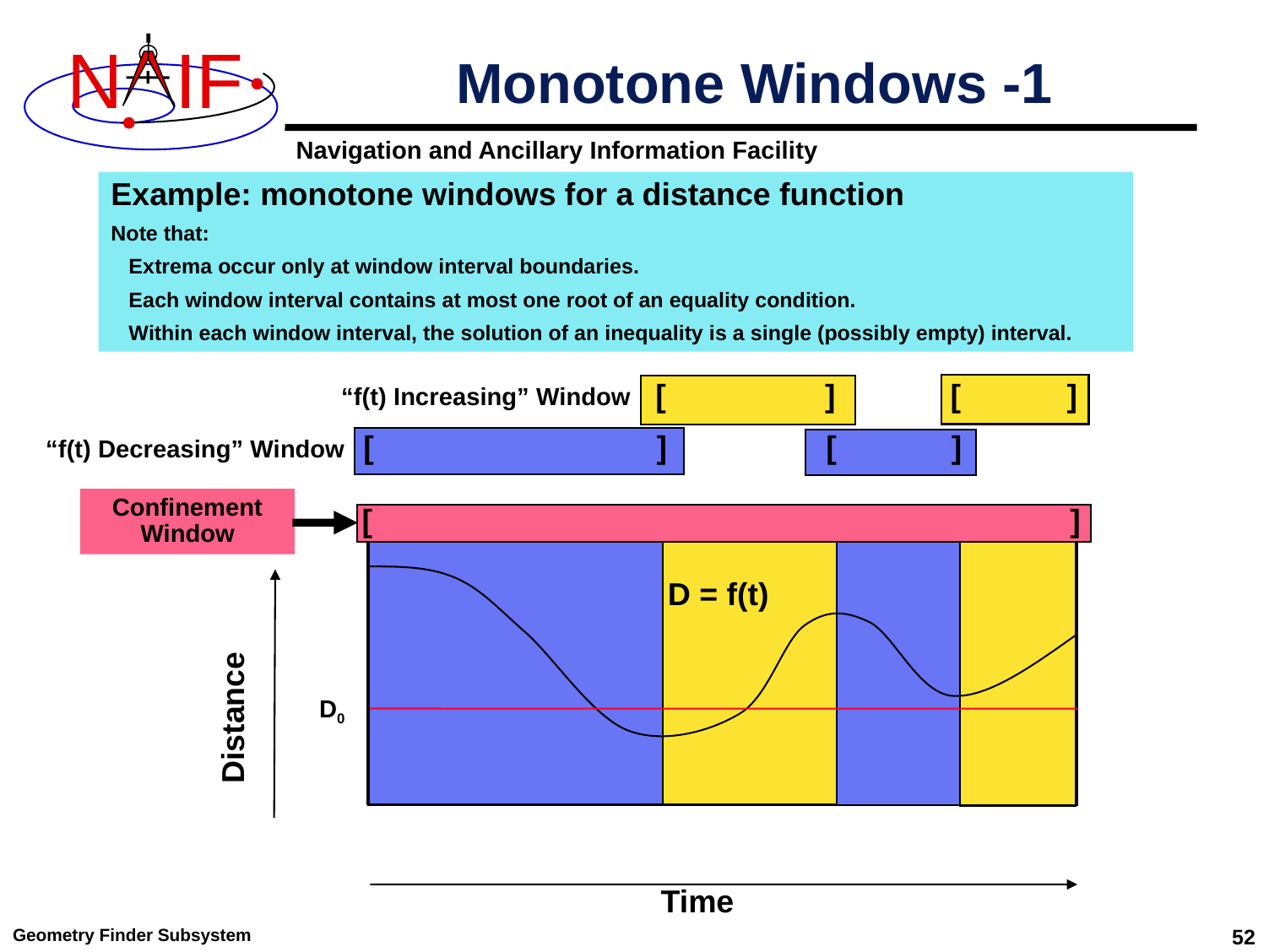

# Monotone Windows -1
Example: monotone windows for a distance function
Note that:
   Extrema occur only at window interval boundaries.
   Each window interval contains at most one root of an equality condition.
   Within each window interval, the solution of an inequality is a single (possibly empty) interval.
[                  ]             [            ]

“f(t) Increasing” Window
[                                ]                  [             ]

“f(t) Decreasing” Window
Confinement Window
[                                                                               ]

D = f(t)
D0
Distance

Time

Geometry Finder Subsystem
52